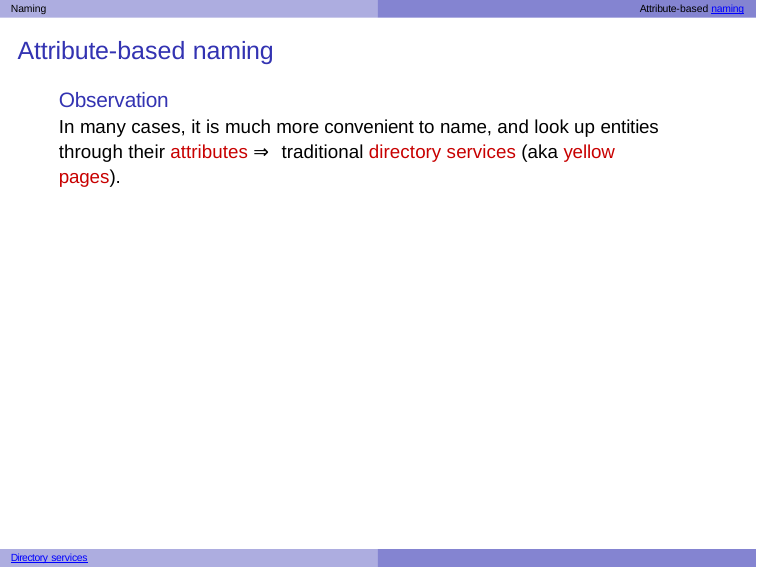

Naming	Attribute-based naming
# Attribute-based naming
Observation
In many cases, it is much more convenient to name, and look up entities through their attributes ⇒ traditional directory services (aka yellow pages).

Directory services